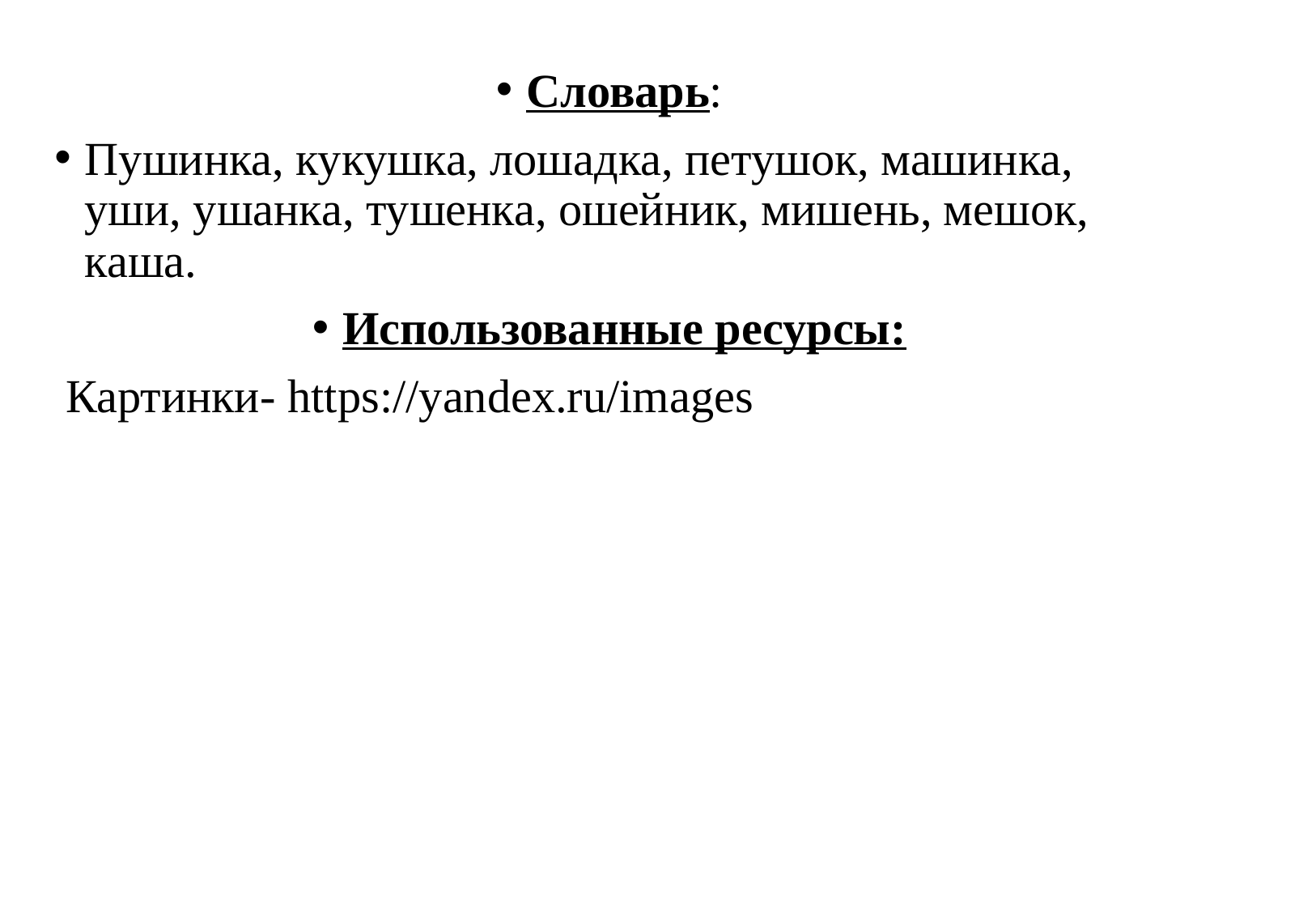

Словарь:
Пушинка, кукушка, лошадка, петушок, машинка, уши, ушанка, тушенка, ошейник, мишень, мешок, каша.
Использованные ресурсы:
 Картинки- https://yandex.ru/images